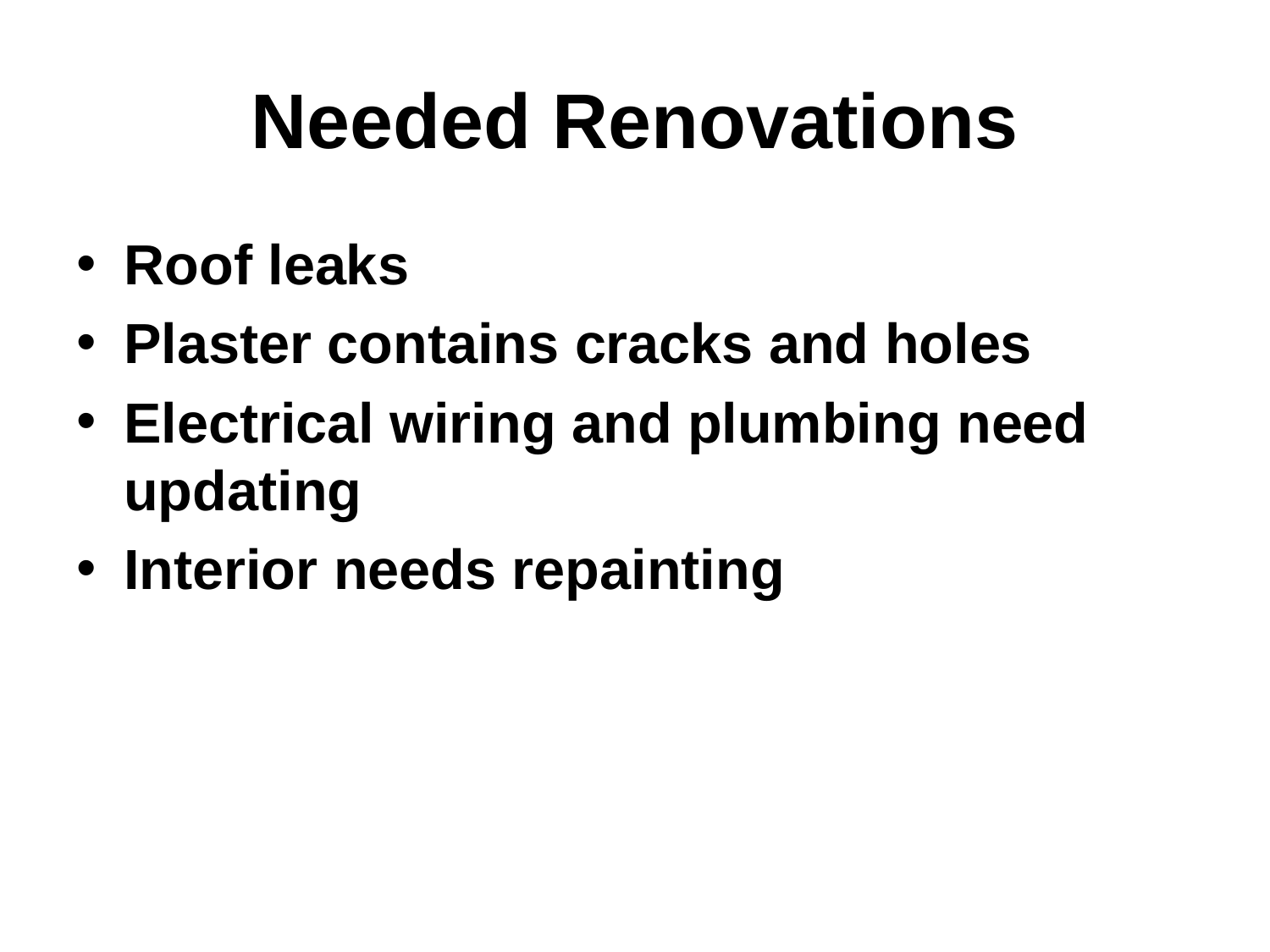

# Needed Renovations
Roof leaks
Plaster contains cracks and holes
Electrical wiring and plumbing need updating
Interior needs repainting